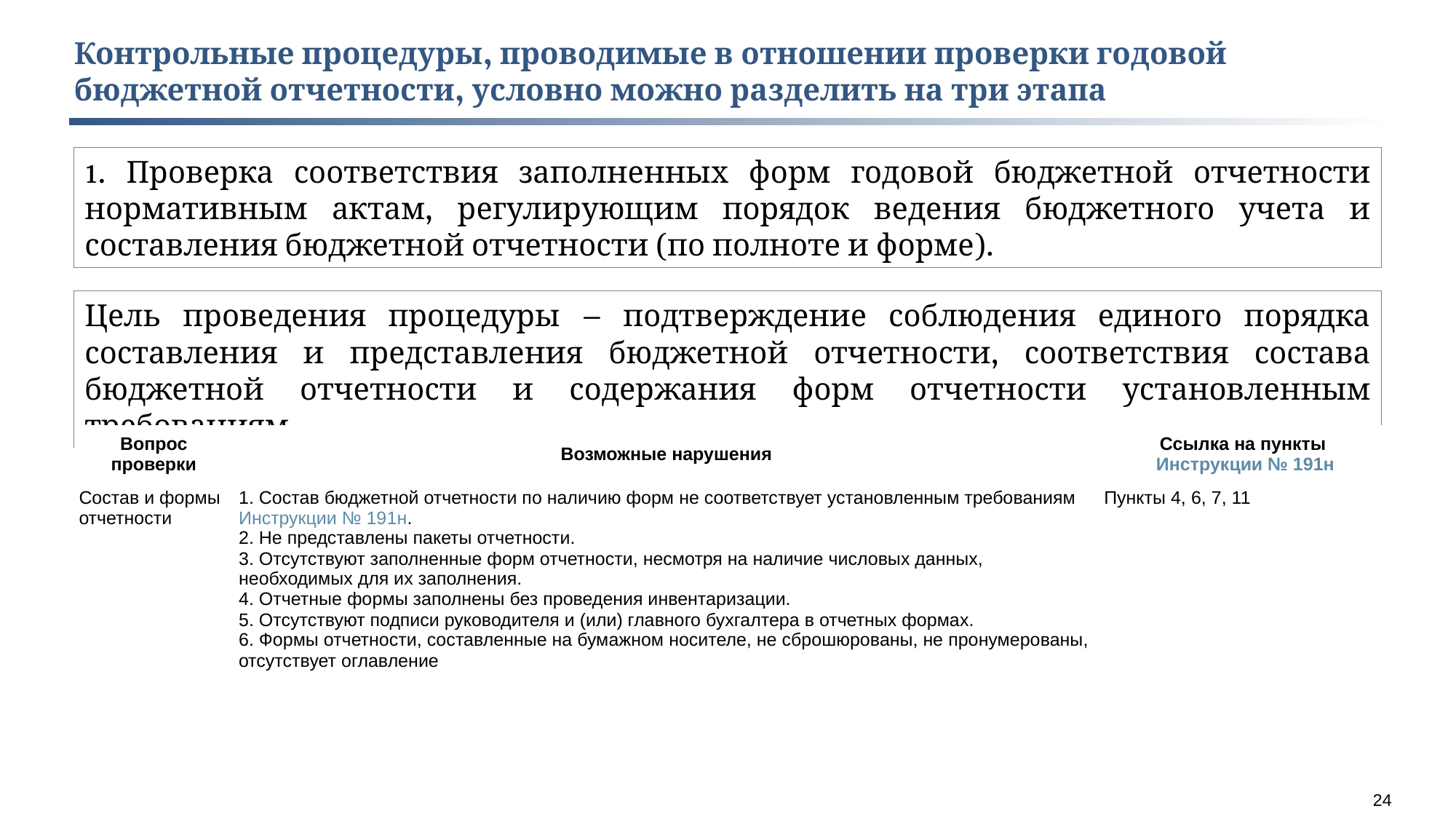

Контрольные процедуры, проводимые в отношении проверки годовой бюджетной отчетности, условно можно разделить на три этапа
1. Проверка соответствия заполненных форм годовой бюджетной отчетности нормативным актам, регулирующим порядок ведения бюджетного учета и составления бюджетной отчетности (по полноте и форме).
Цель проведения процедуры – подтверждение соблюдения единого порядка составления и представления бюджетной отчетности, соответствия состава бюджетной отчетности и содержания форм отчетности установленным требованиям.
| Вопрос проверки | Возможные нарушения | Ссылка на пункты Инструкции № 191н |
| --- | --- | --- |
| Состав и формы отчетности | 1. Состав бюджетной отчетности по наличию форм не соответствует установленным требованиям Инструкции № 191н. 2. Не представлены пакеты отчетности. 3. Отсутствуют заполненные форм отчетности, несмотря на наличие числовых данных, необходимых для их заполнения. 4. Отчетные формы заполнены без проведения инвентаризации. 5. Отсутствуют подписи руководителя и (или) главного бухгалтера в отчетных формах. 6. Формы отчетности, составленные на бумажном носителе, не сброшюрованы, не пронумерованы, отсутствует оглавление | Пункты 4, 6, 7, 11 |